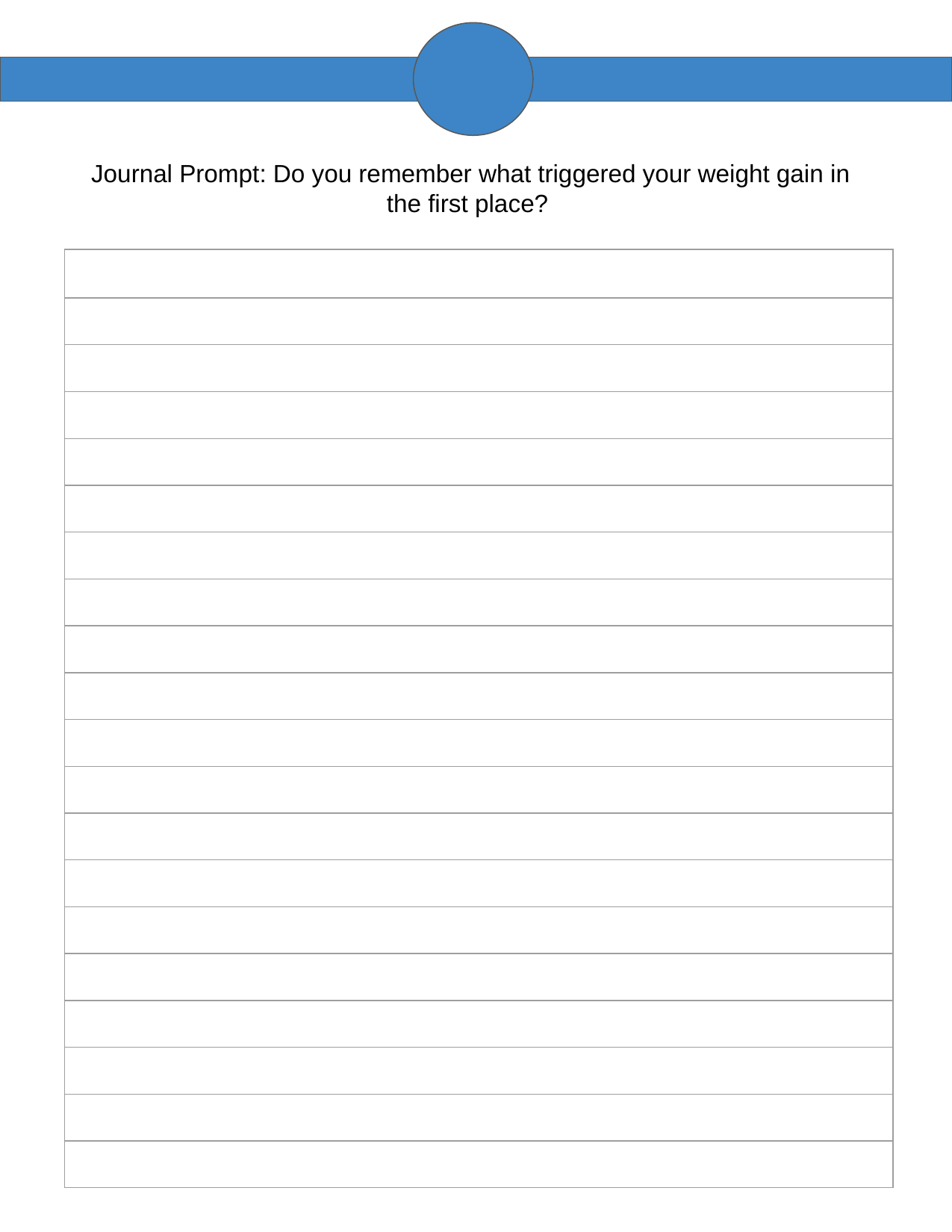

Journal Prompt: Do you remember what triggered your weight gain in the first place?
|  |
| --- |
|  |
|  |
|  |
|  |
|  |
|  |
|  |
|  |
|  |
|  |
|  |
|  |
|  |
|  |
|  |
|  |
|  |
|  |
|  |